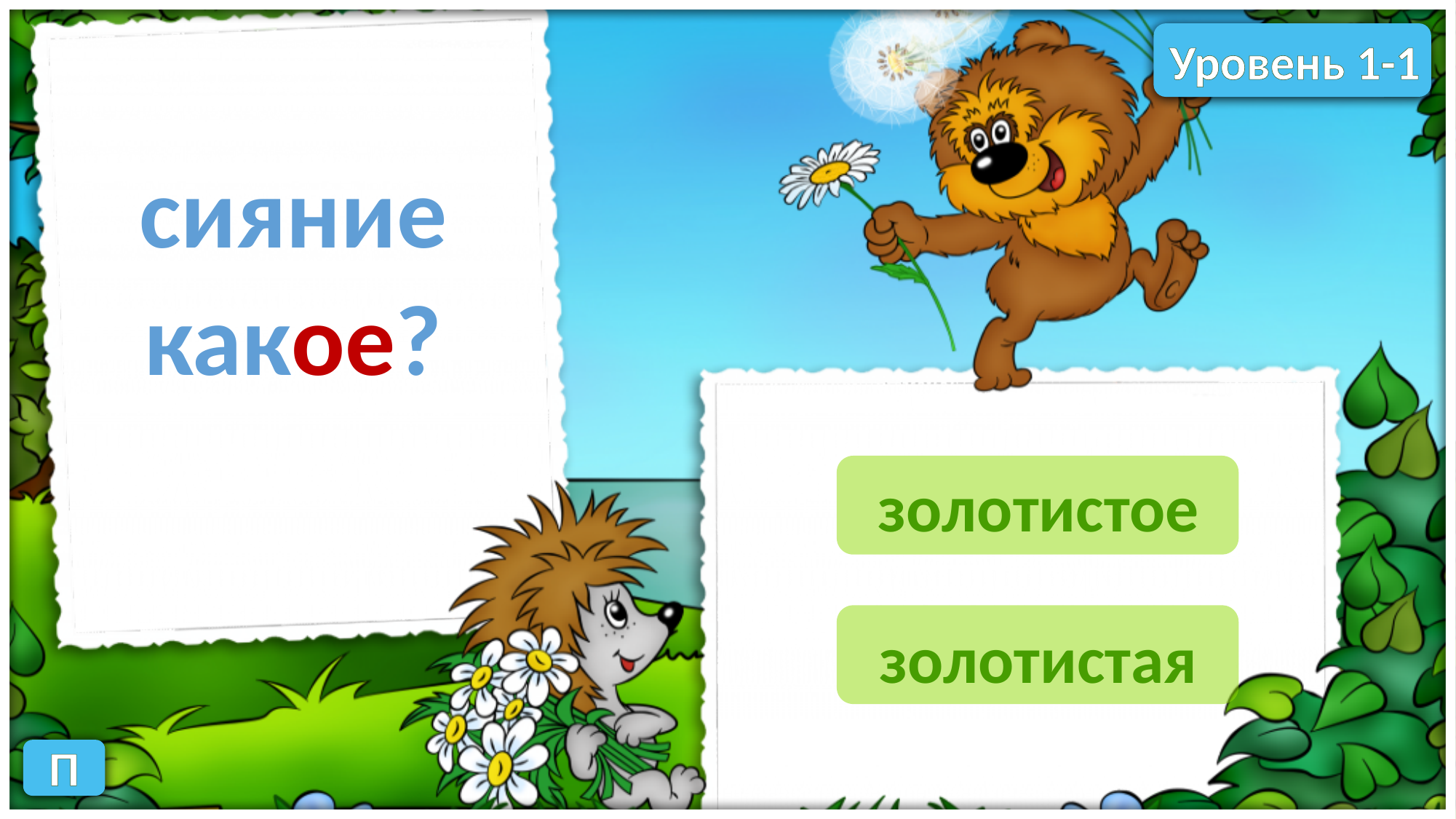

Уровень 1-1
сияние
какое?

золотистое

золотистая
П